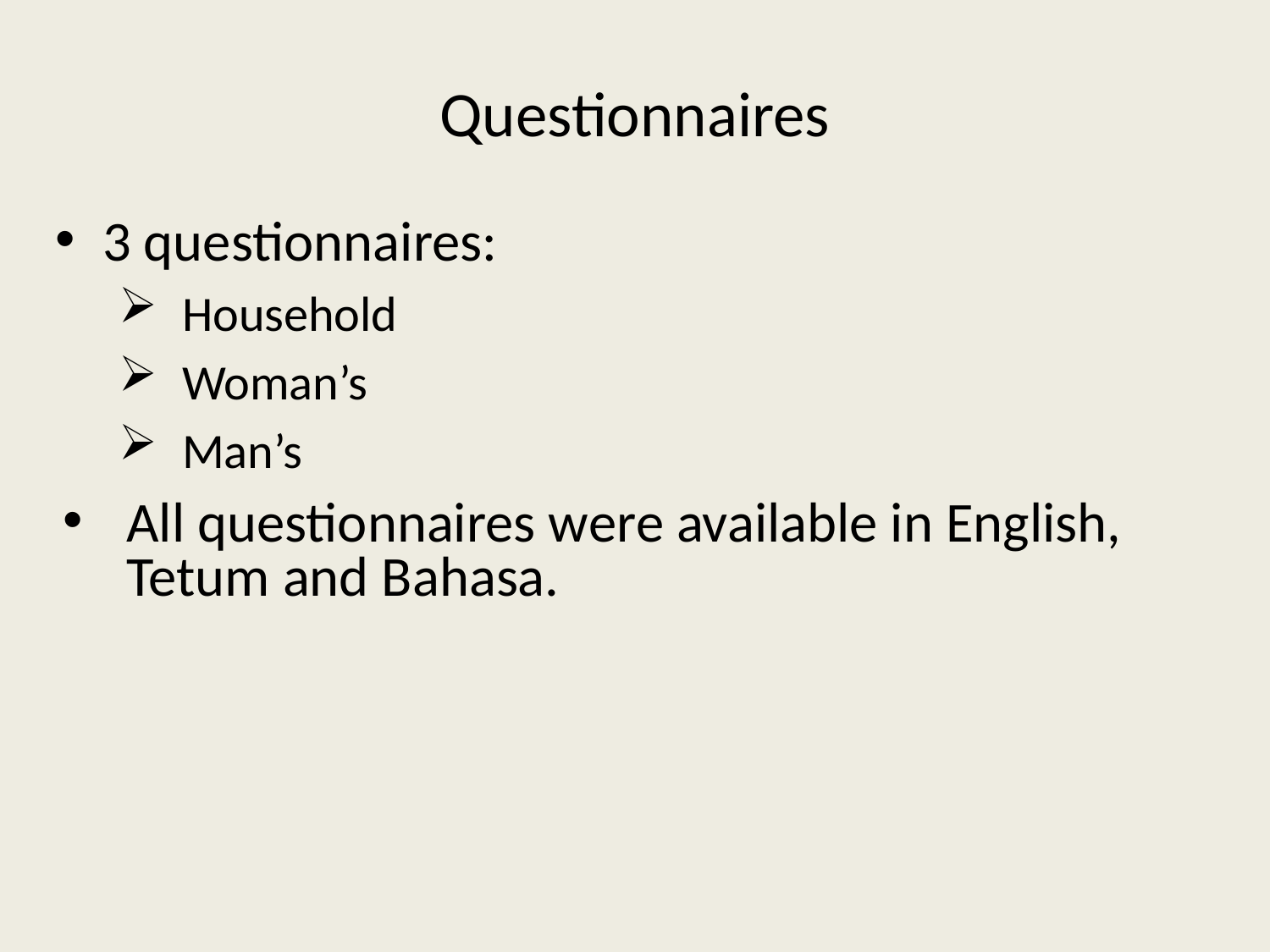

# Questionnaires
3 questionnaires:
Household
Woman’s
Man’s
All questionnaires were available in English, Tetum and Bahasa.